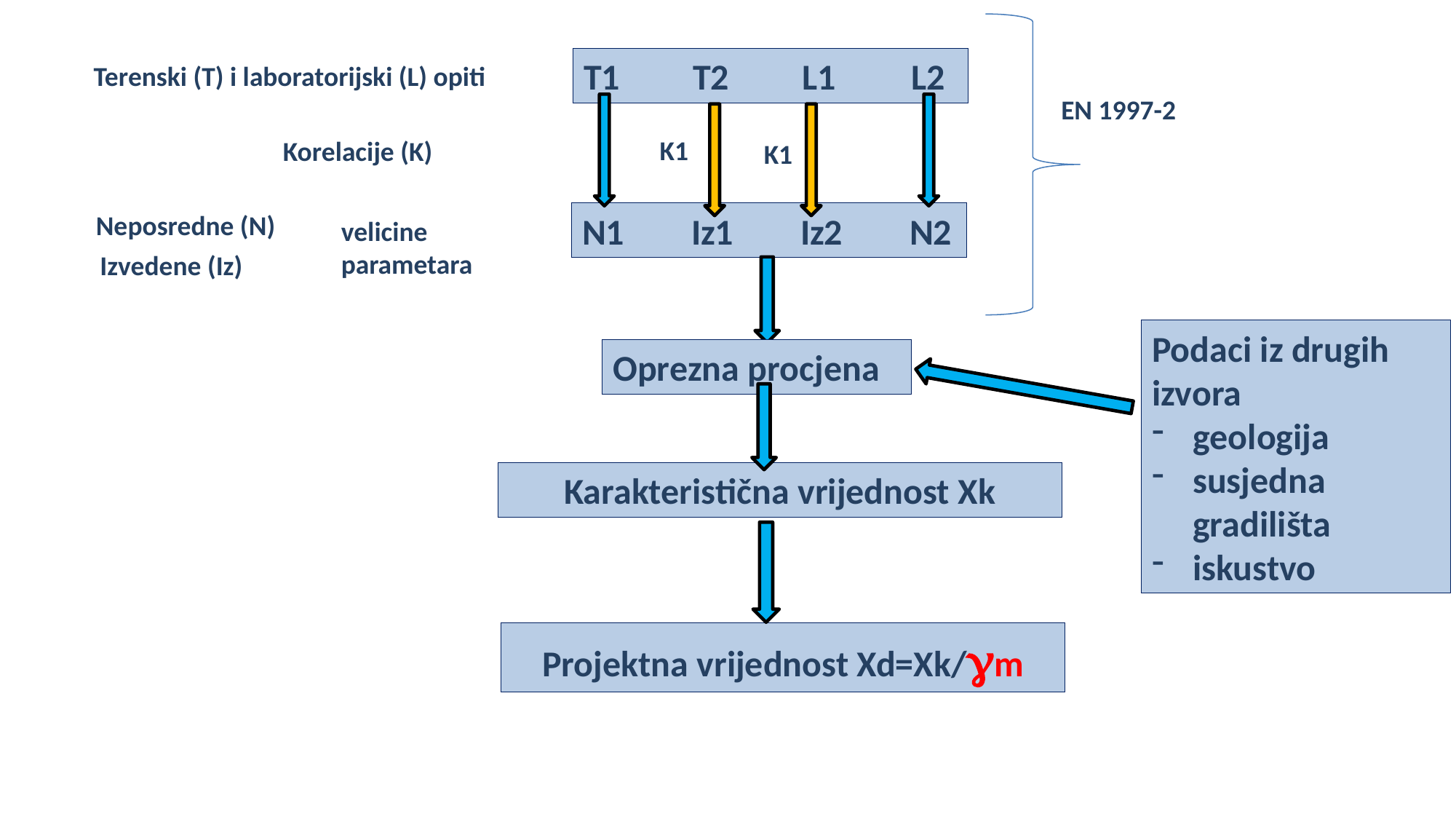

T1	T2	L1	L2
Terenski (T) i laboratorijski (L) opiti
EN 1997-2

K1
Korelacije (K)
K1
Neposredne (N)
N1	Iz1	Iz2	N2
velicine parametara
Izvedene (Iz)

Podaci iz drugih izvora
geologija
susjedna gradilišta
iskustvo
Oprezna procjena

Karakteristična vrijednost Xk

Projektna vrijednost Xd=Xk/γm